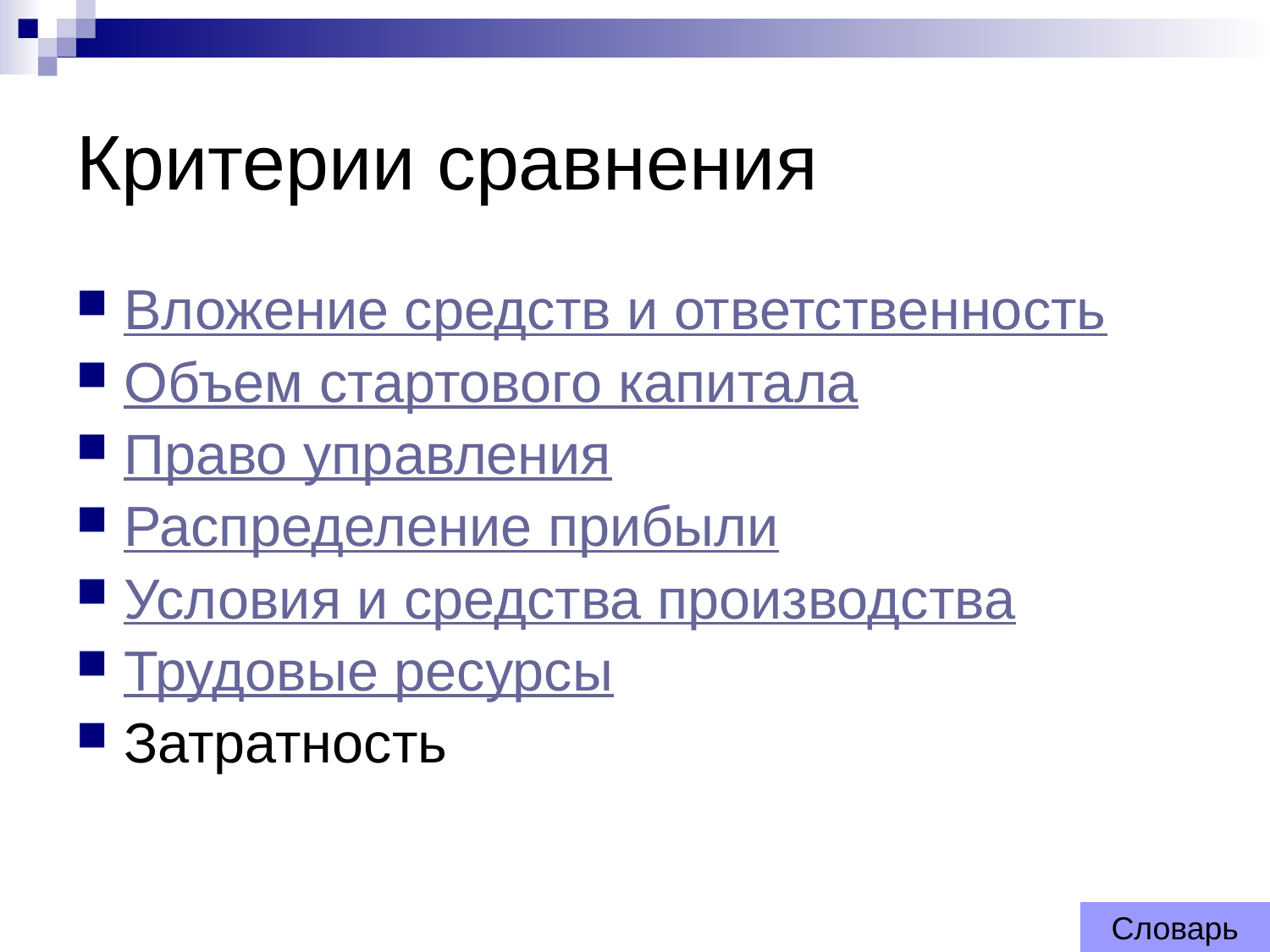

# Критерии сравнения
Вложение средств и ответственность
Объем стартового капитала
Право управления
Распределение прибыли
Условия и средства производства
Трудовые ресурсы
Затратность
Словарь